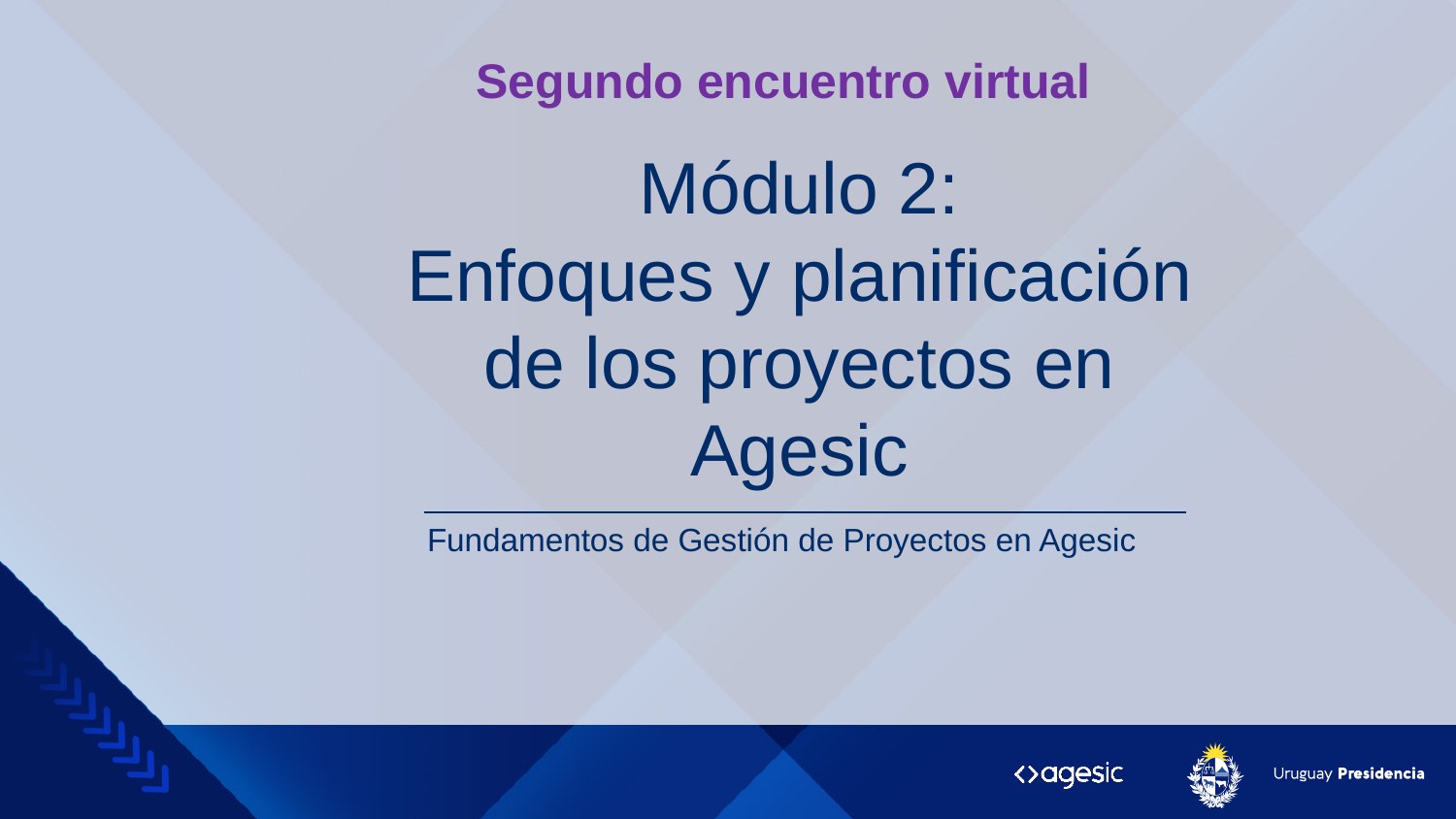

Segundo encuentro virtual
Módulo 2:
Enfoques y planificación de los proyectos en Agesic

Fundamentos de Gestión de Proyectos en Agesic